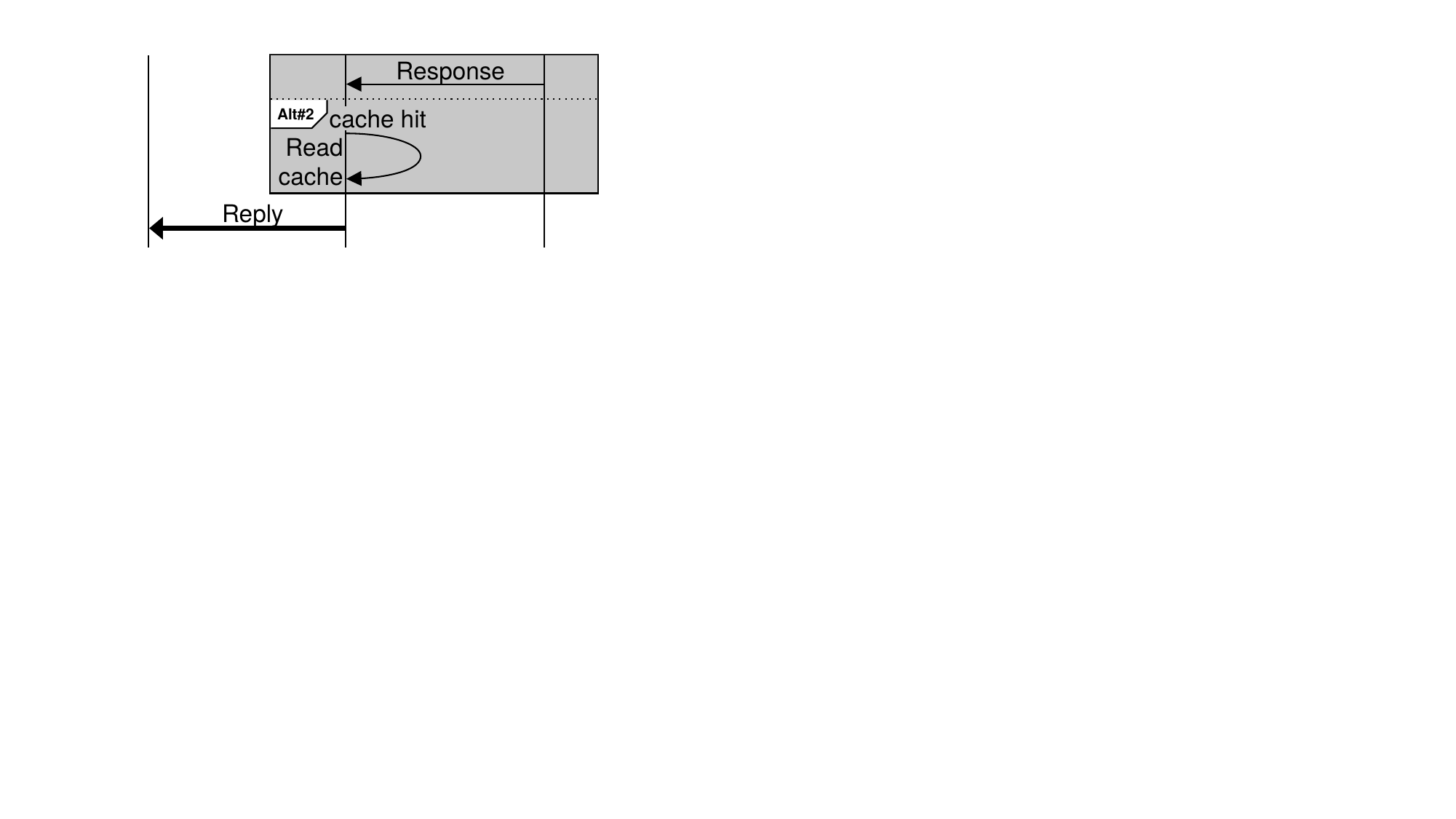

Response

Alt#2
cache hit

Read
cache
Reply